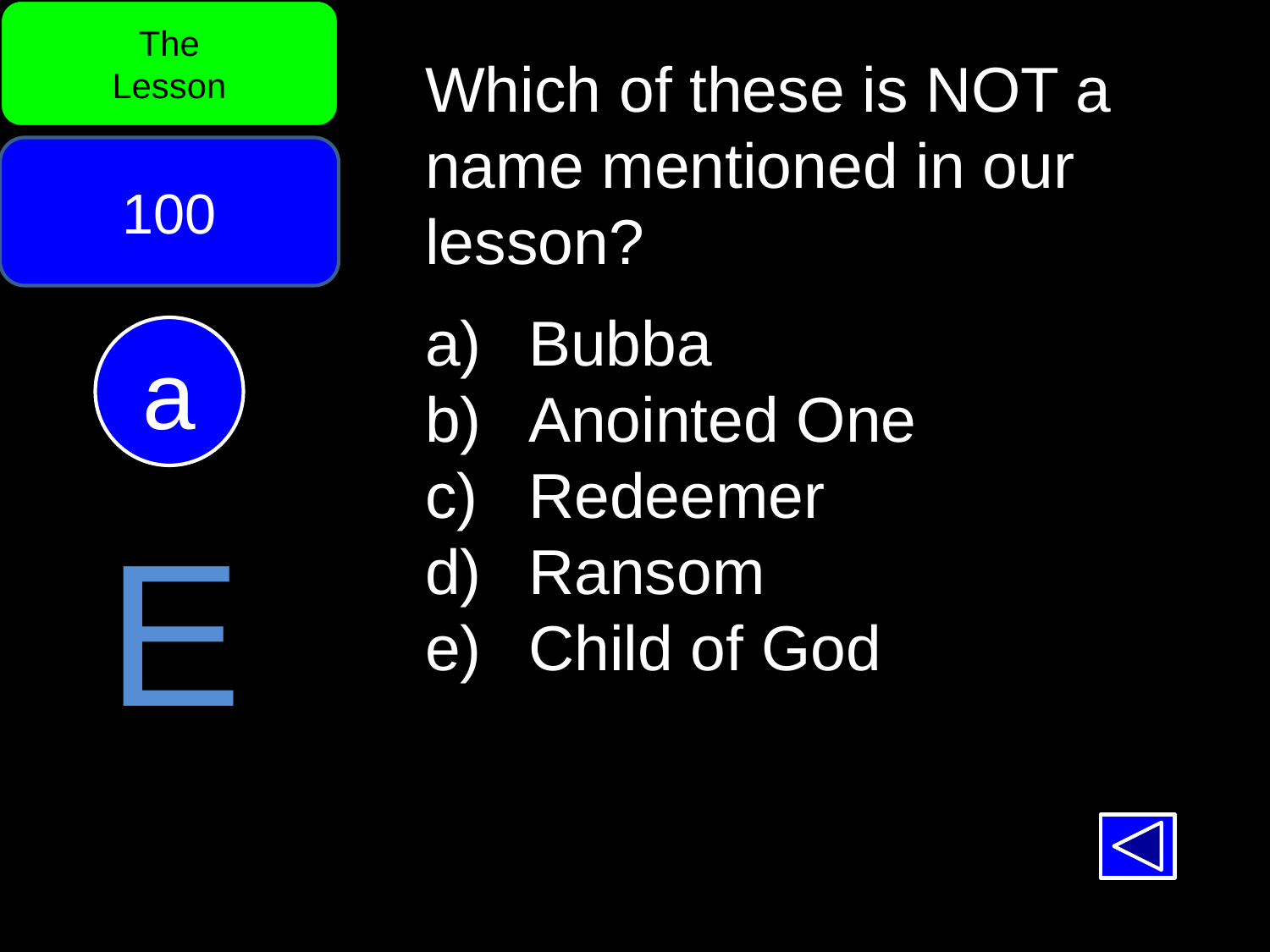

The
Lesson
Which of these is NOT a name mentioned in our lesson?

Bubba
Anointed One
Redeemer
Ransom
Child of God
100
a
E